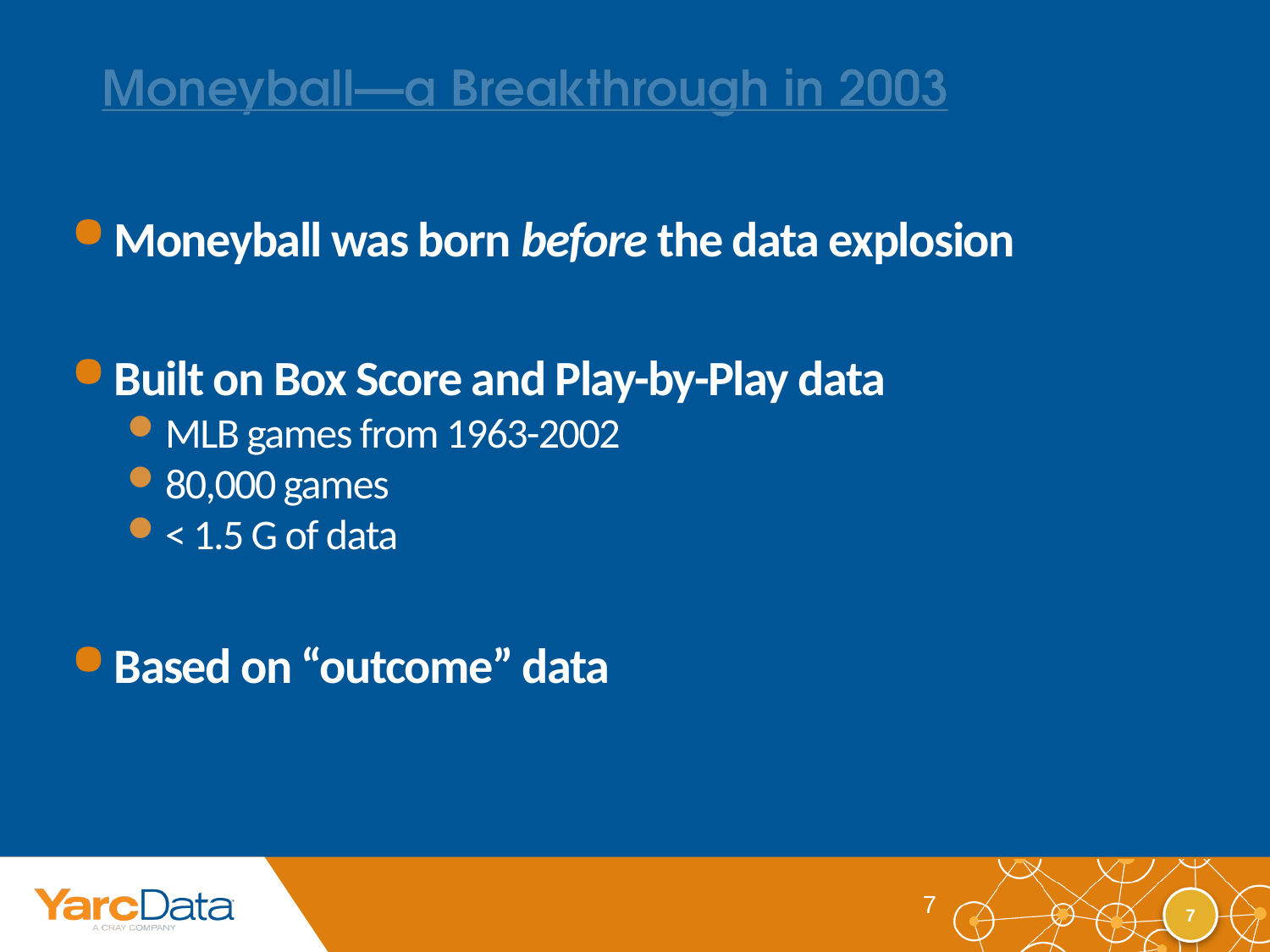

# Moneyball—a Breakthrough in 2003
Moneyball was born before the data explosion

Built on Box Score and Play-by-Play data
MLB games from 1963-2002
80,000 games
< 1.5 G of data

Based on “outcome” data

7